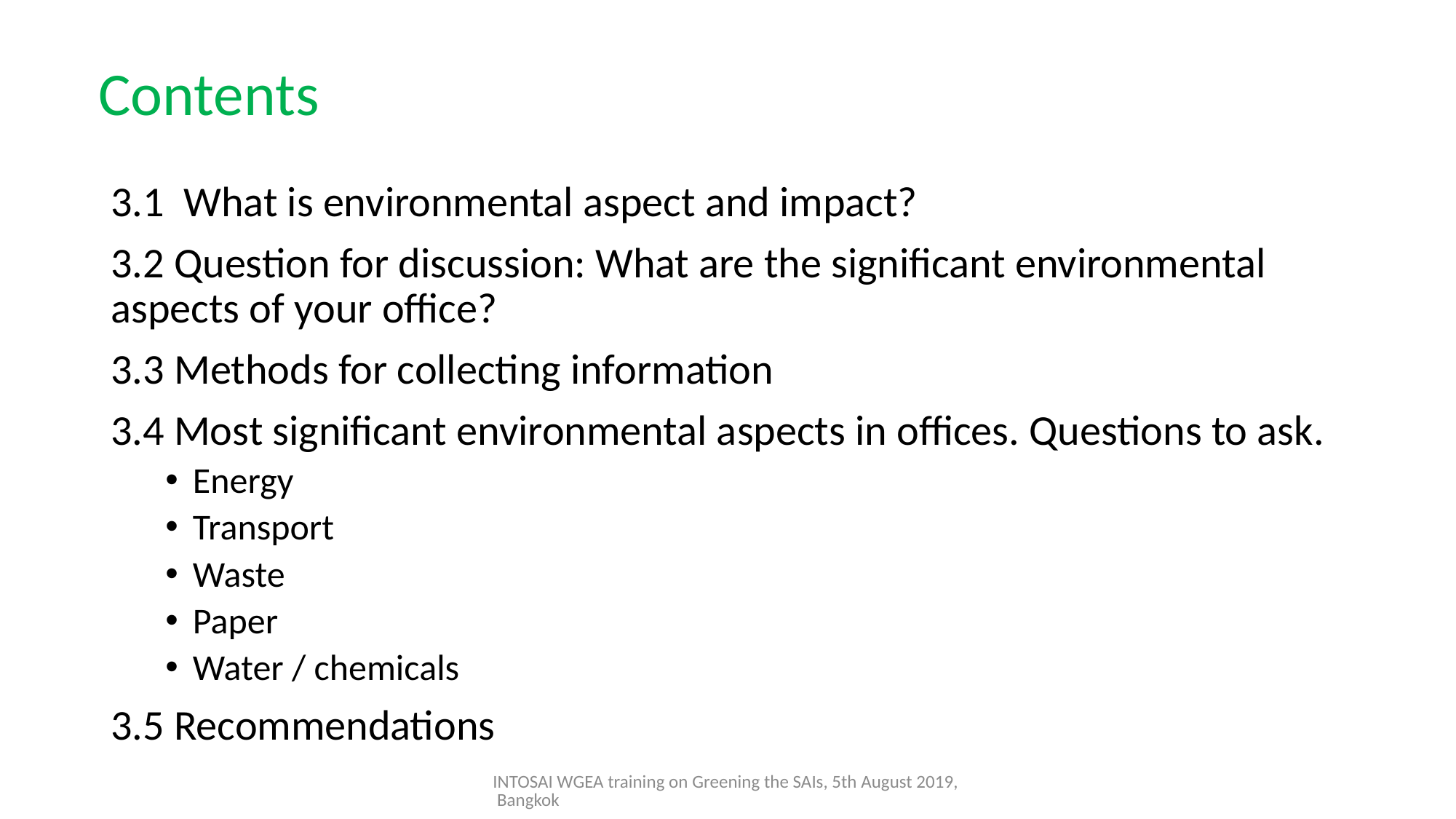

# Contents
3.1  What is environmental aspect and impact?
3.2 Question for discussion: What are the significant environmental aspects of your office?
3.3 Methods for collecting information
3.4 Most significant environmental aspects in offices. Questions to ask.
Energy
Transport
Waste
Paper
Water / chemicals
3.5 Recommendations

INTOSAI WGEA training on Greening the SAIs, 5th August 2019, Bangkok